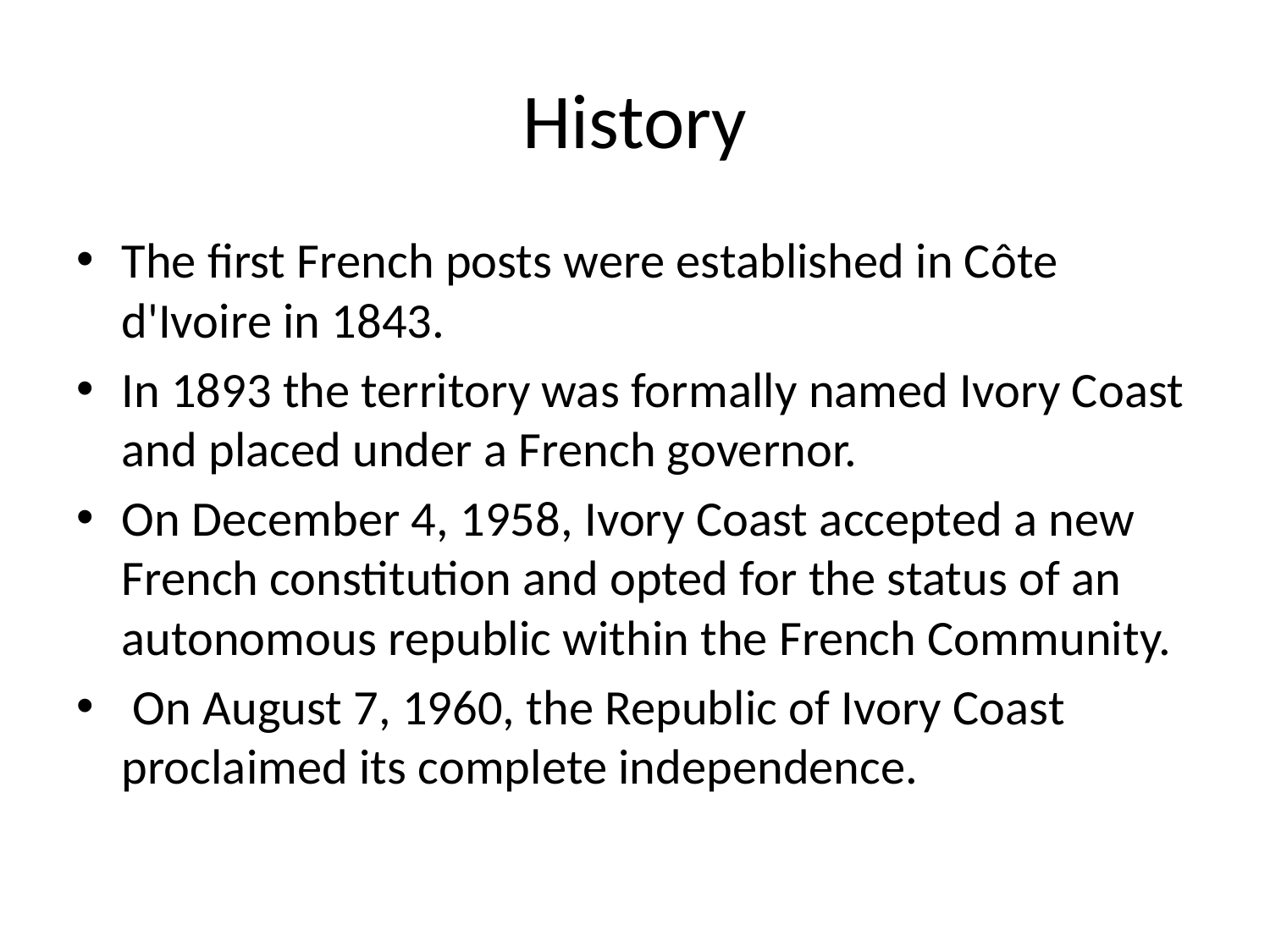

# History
The first French posts were established in Côte d'Ivoire in 1843.
In 1893 the territory was formally named Ivory Coast and placed under a French governor.
On December 4, 1958, Ivory Coast accepted a new French constitution and opted for the status of an autonomous republic within the French Community.
 On August 7, 1960, the Republic of Ivory Coast proclaimed its complete independence.